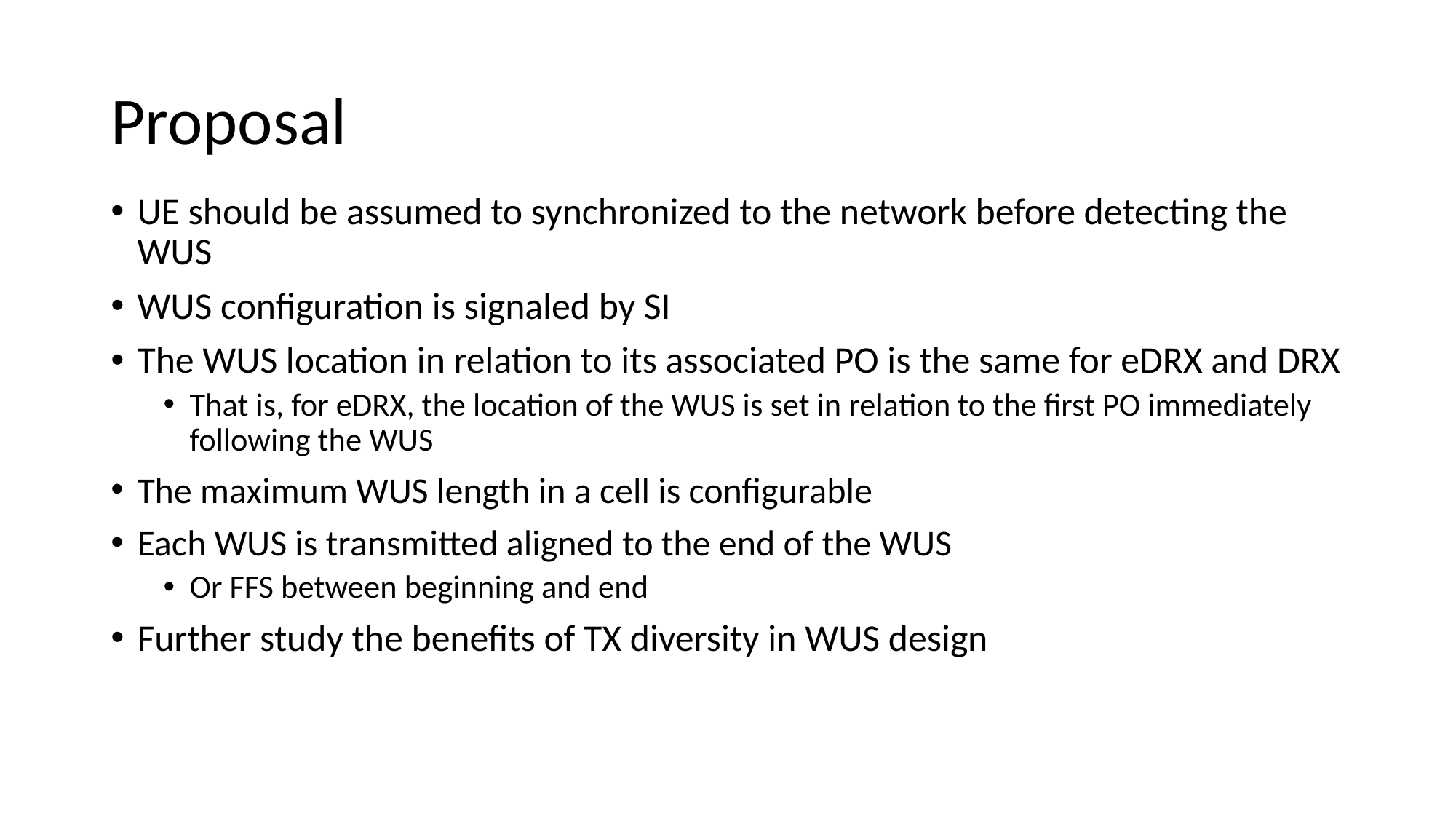

# Proposal
UE should be assumed to synchronized to the network before detecting the WUS
WUS configuration is signaled by SI
The WUS location in relation to its associated PO is the same for eDRX and DRX
That is, for eDRX, the location of the WUS is set in relation to the first PO immediately following the WUS
The maximum WUS length in a cell is configurable
Each WUS is transmitted aligned to the end of the WUS
Or FFS between beginning and end
Further study the benefits of TX diversity in WUS design